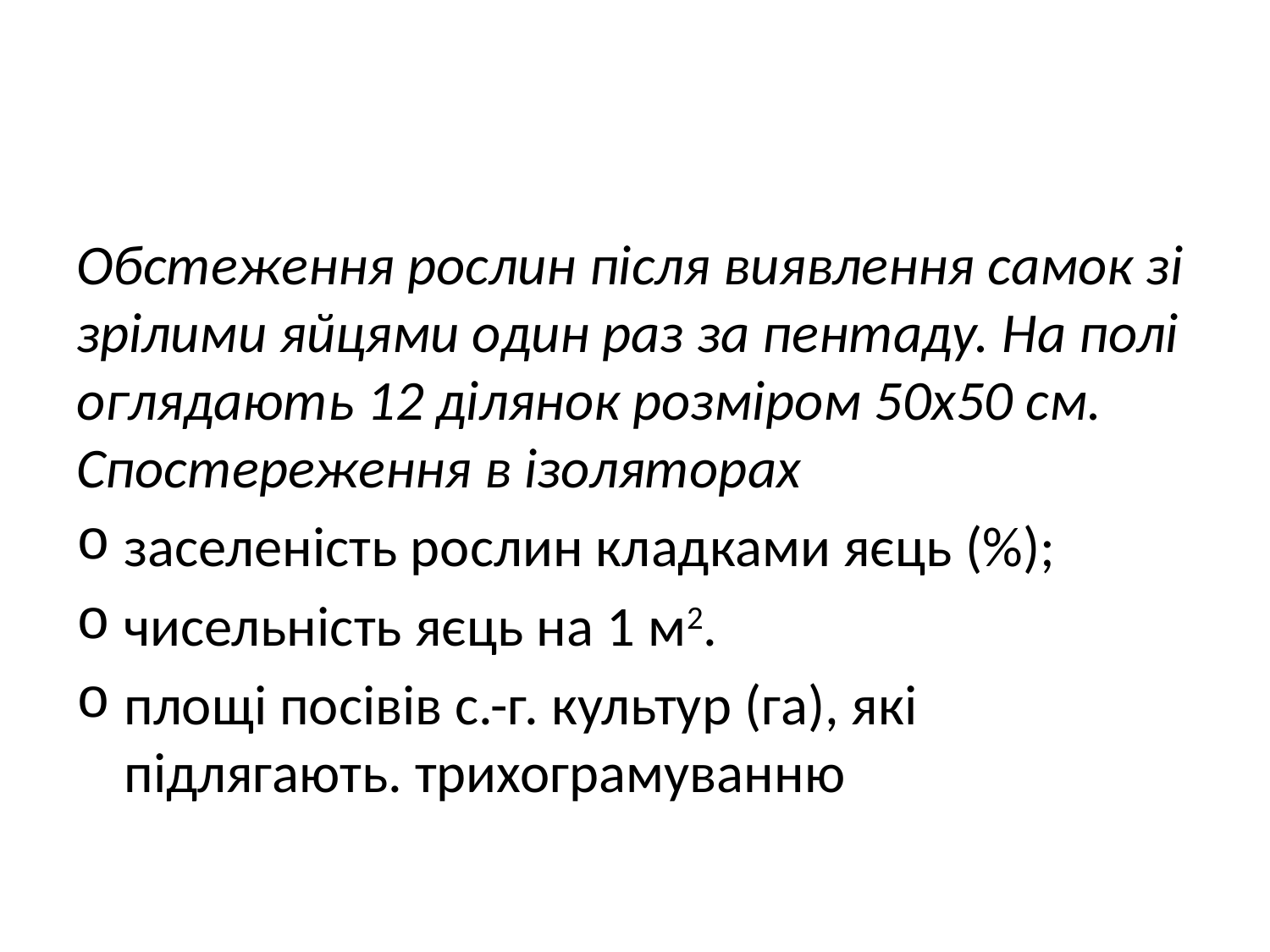

#
Обстеження рослин після виявлення самок зі зрілими яйцями один раз за пентаду. На полі оглядають 12 ділянок розміром 50х50 см. Спостереження в ізоляторах
заселеність рослин кладками яєць (%);
чисельність яєць на 1 м2.
площі посівів с.-г. культур (га), які підлягають. трихограмуванню